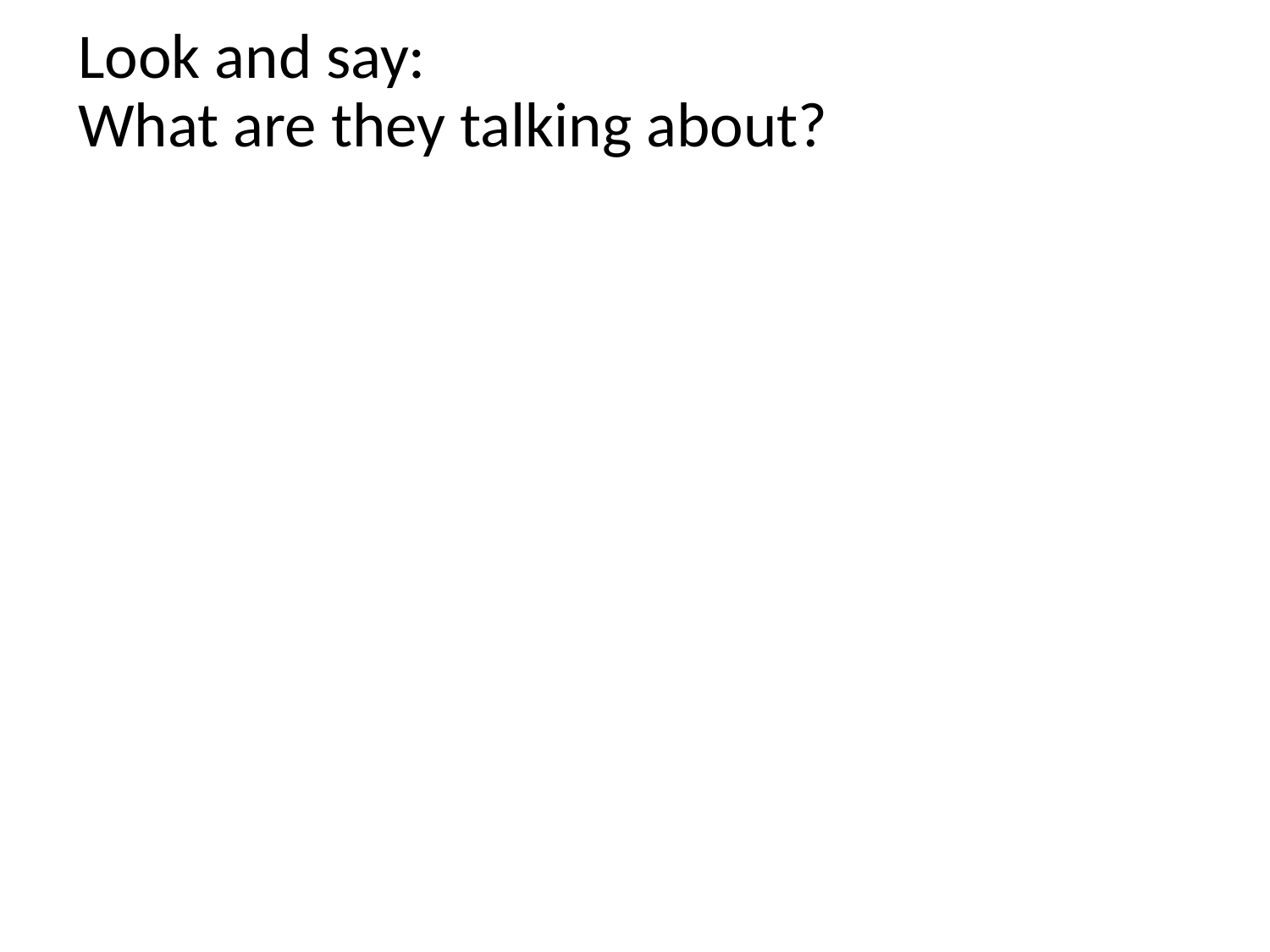

# Look and say: What are they talking about?